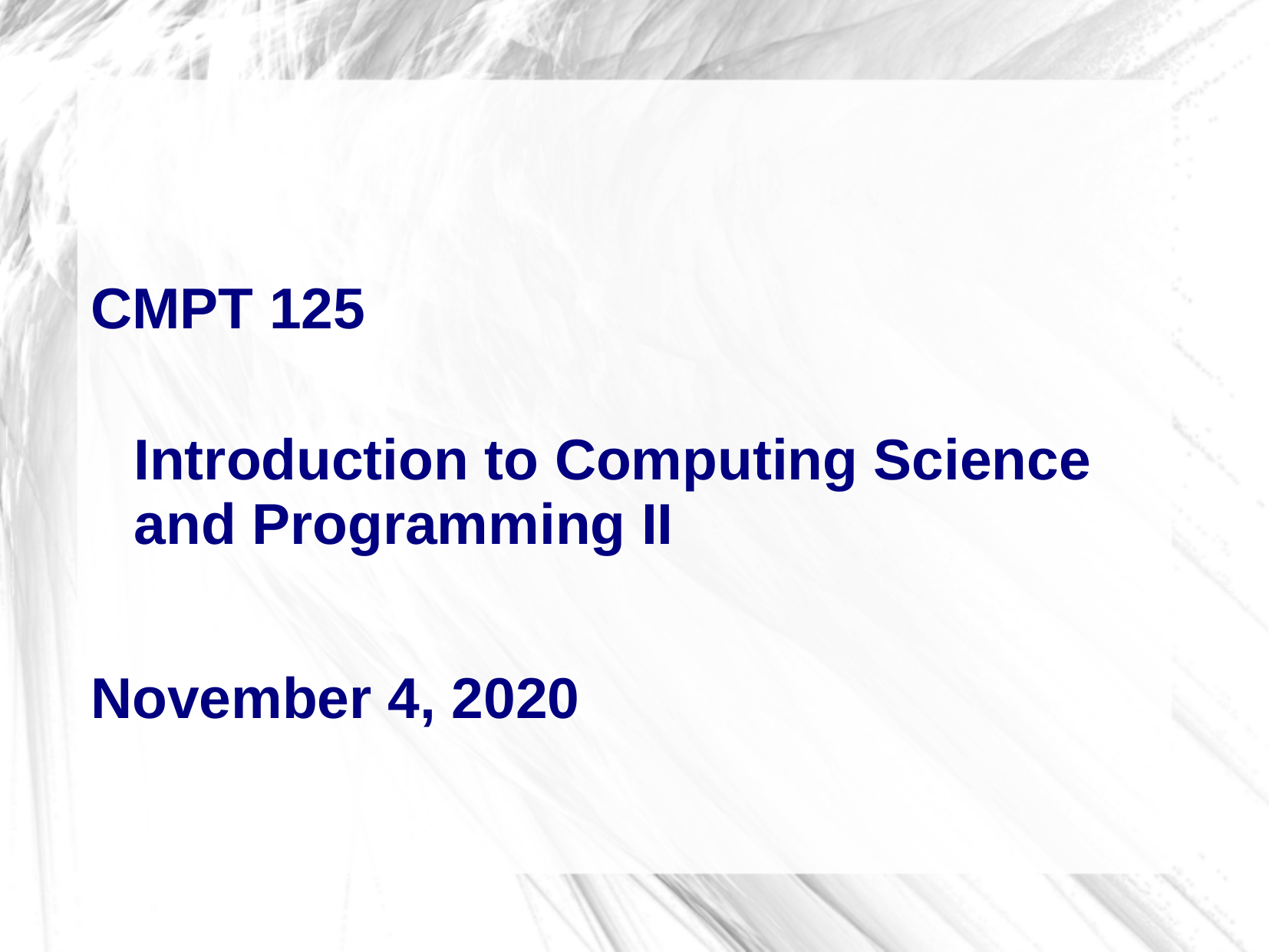

# CMPT 125
Introduction to Computing Science
and Programming II

November 4, 2020